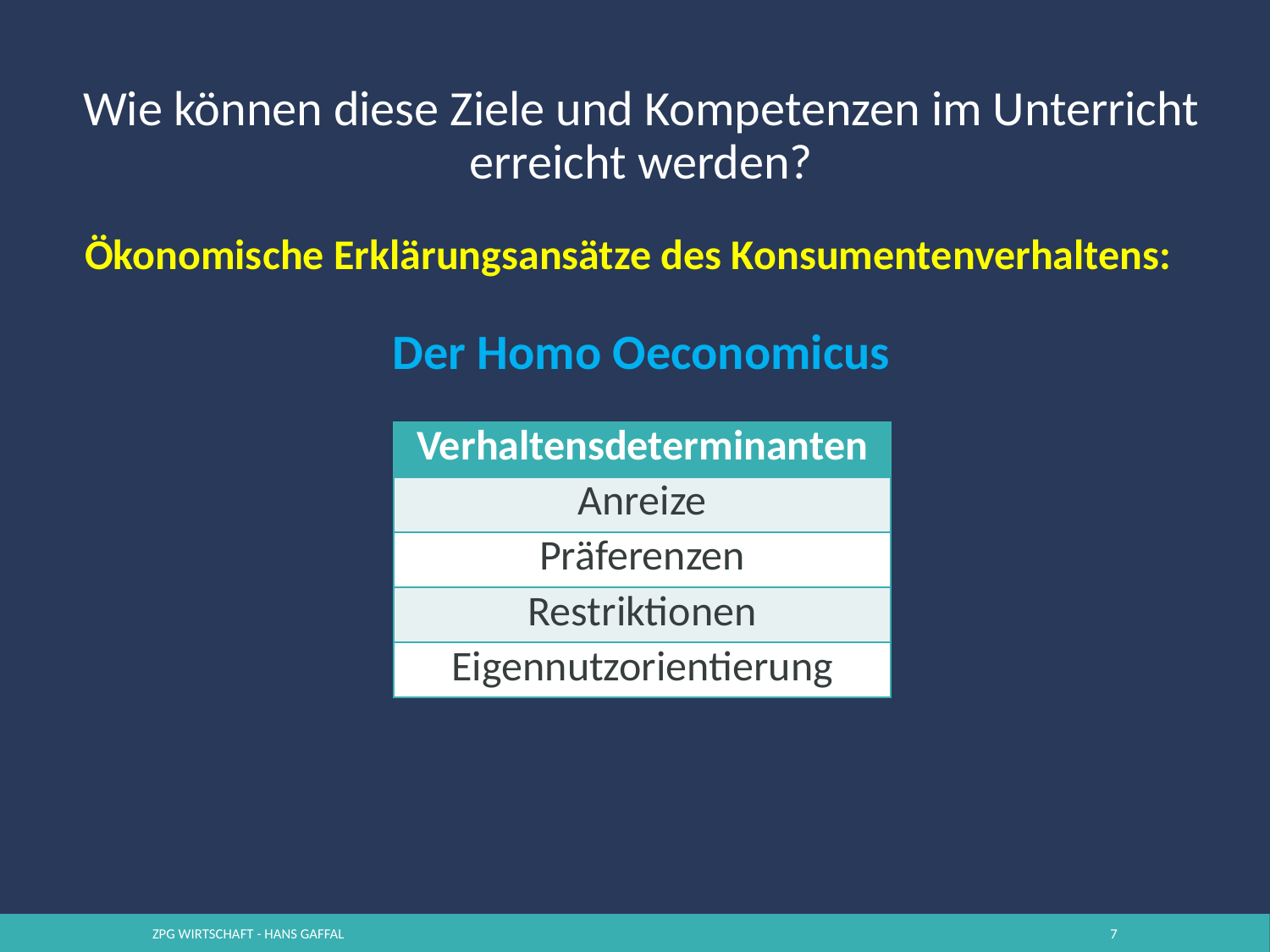

# Wie können diese Ziele und Kompetenzen im Unterricht erreicht werden?
Ökonomische Erklärungsansätze des Konsumentenverhaltens:
Der Homo Oeconomicus
| Verhaltensdeterminanten |
| --- |
| Anreize |
| Präferenzen |
| Restriktionen |
| Eigennutzorientierung |
ZPG Wirtschaft - Hans Gaffal
7